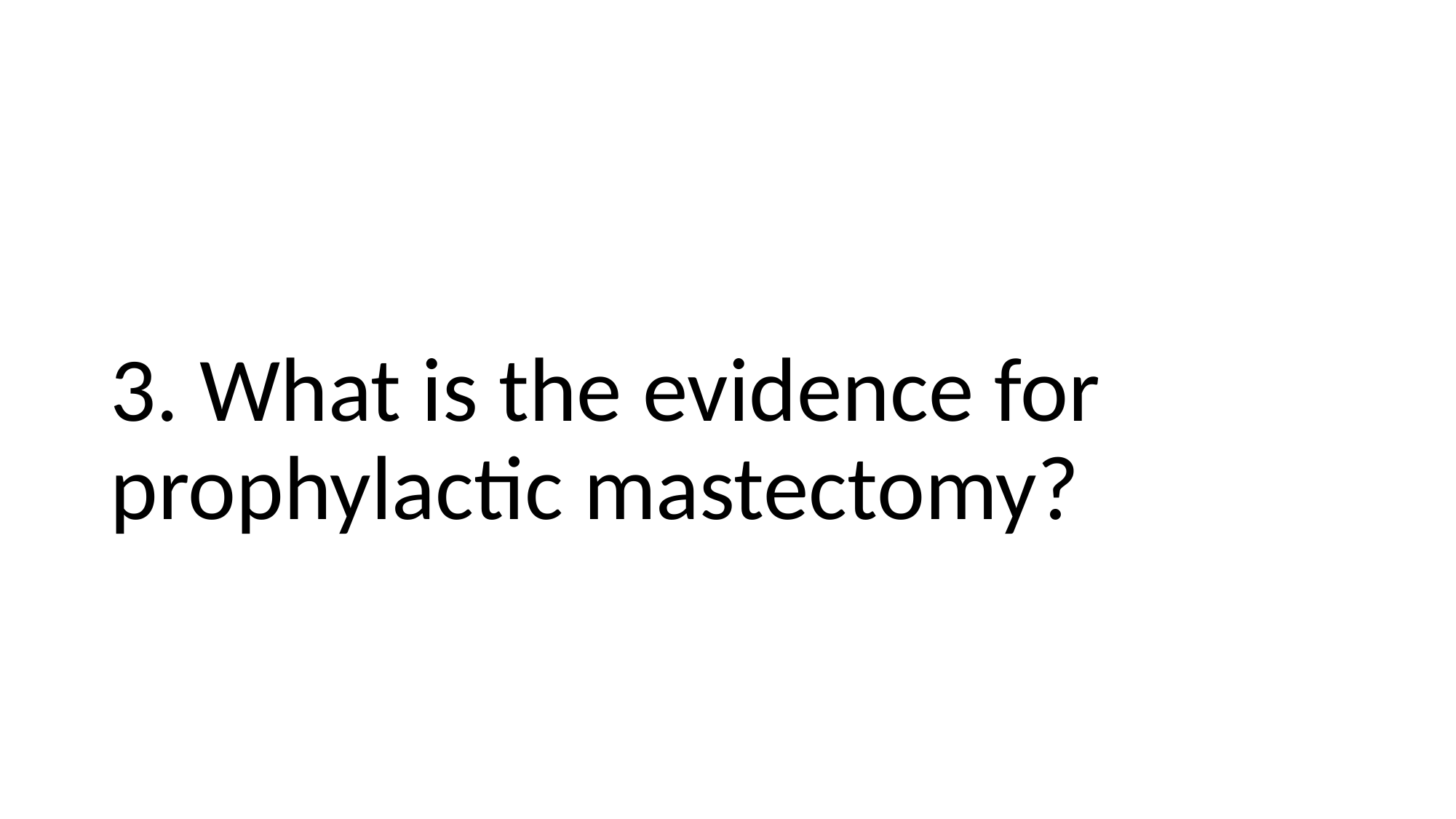

# 3. What is the evidence for prophylactic mastectomy?